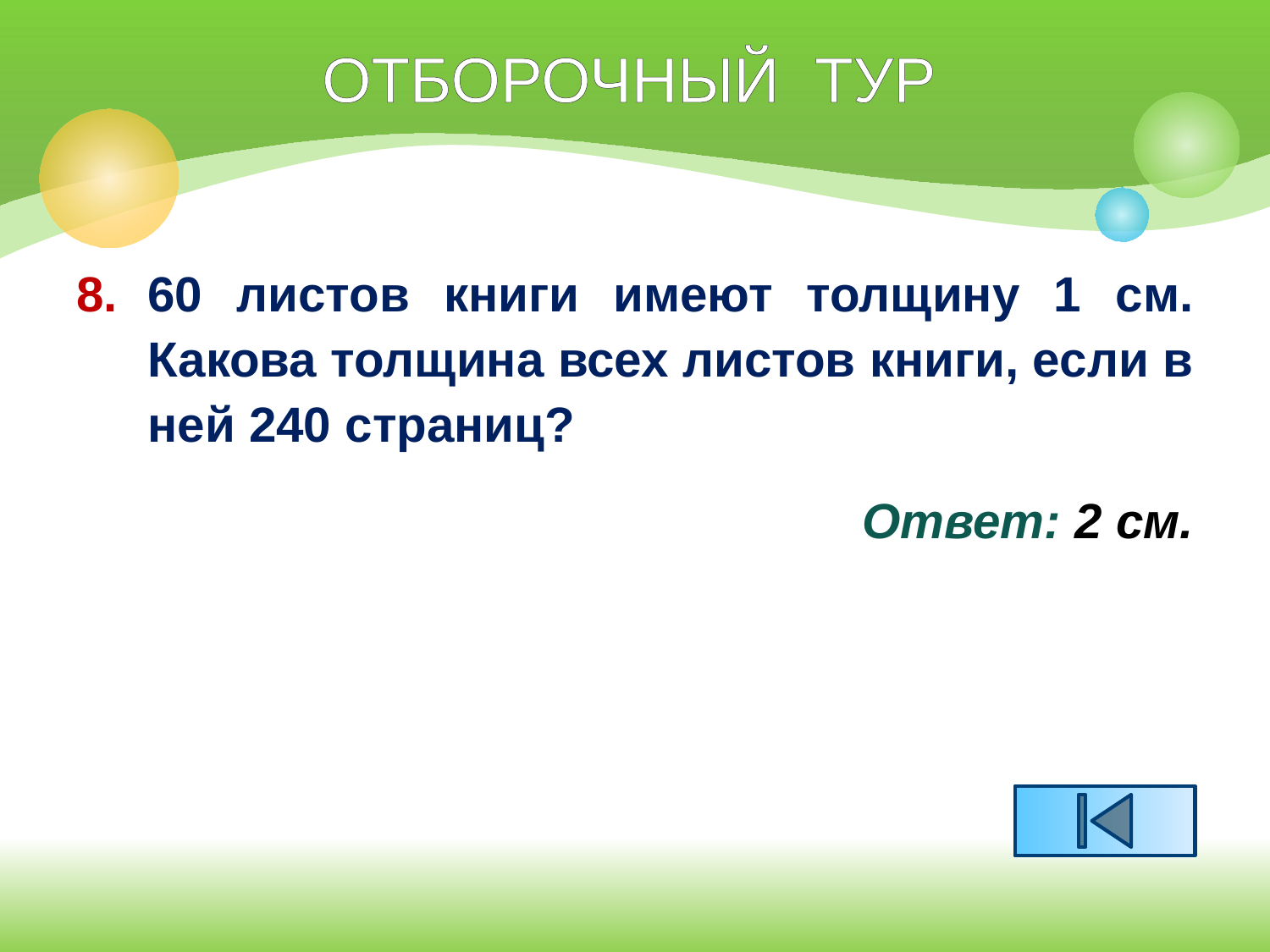

ОТБОРОЧНЫЙ  ТУР
8.	60 листов книги имеют толщину 1 см. Какова толщина всех листов книги, если в ней 240 страниц?
Ответ: 2 см.